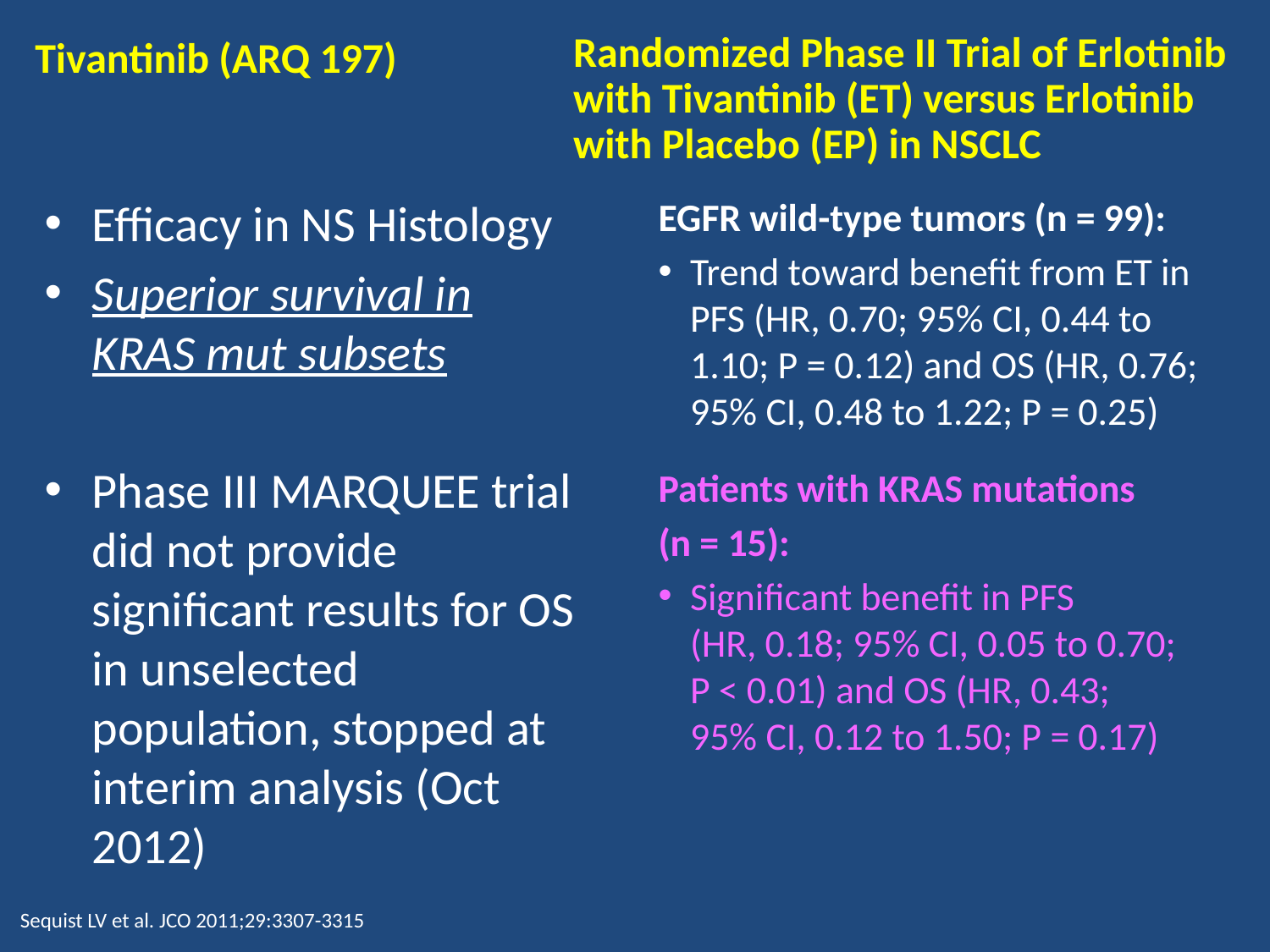

Tivantinib (ARQ 197)
Randomized Phase II Trial of Erlotinib with Tivantinib (ET) versus Erlotinib with Placebo (EP) in NSCLC
Efficacy in NS Histology
Superior survival in KRAS mut subsets

Phase III MARQUEE trial did not provide significant results for OS in unselected population, stopped at interim analysis (Oct 2012)
EGFR wild-type tumors (n = 99):
Trend toward benefit from ET in PFS (HR, 0.70; 95% CI, 0.44 to 1.10; P = 0.12) and OS (HR, 0.76; 95% CI, 0.48 to 1.22; P = 0.25)
Patients with KRAS mutations
(n = 15):
Significant benefit in PFS
(HR, 0.18; 95% CI, 0.05 to 0.70;
P < 0.01) and OS (HR, 0.43;
95% CI, 0.12 to 1.50; P = 0.17)
Sequist LV et al. JCO 2011;29:3307-3315